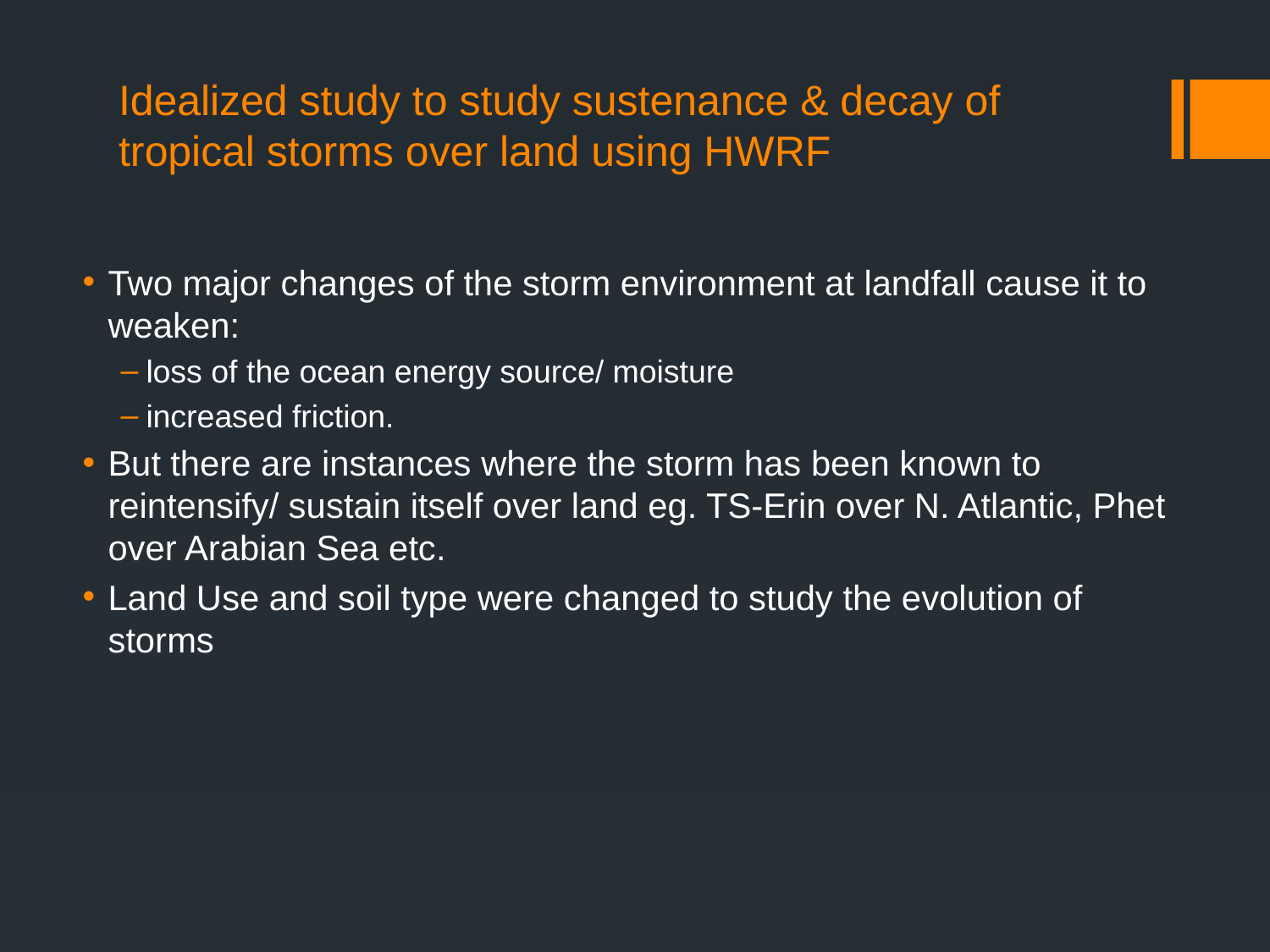

# Idealized study to study sustenance & decay of tropical storms over land using HWRF
Two major changes of the storm environment at landfall cause it to weaken:
loss of the ocean energy source/ moisture
increased friction.
But there are instances where the storm has been known to reintensify/ sustain itself over land eg. TS-Erin over N. Atlantic, Phet over Arabian Sea etc.
Land Use and soil type were changed to study the evolution of storms